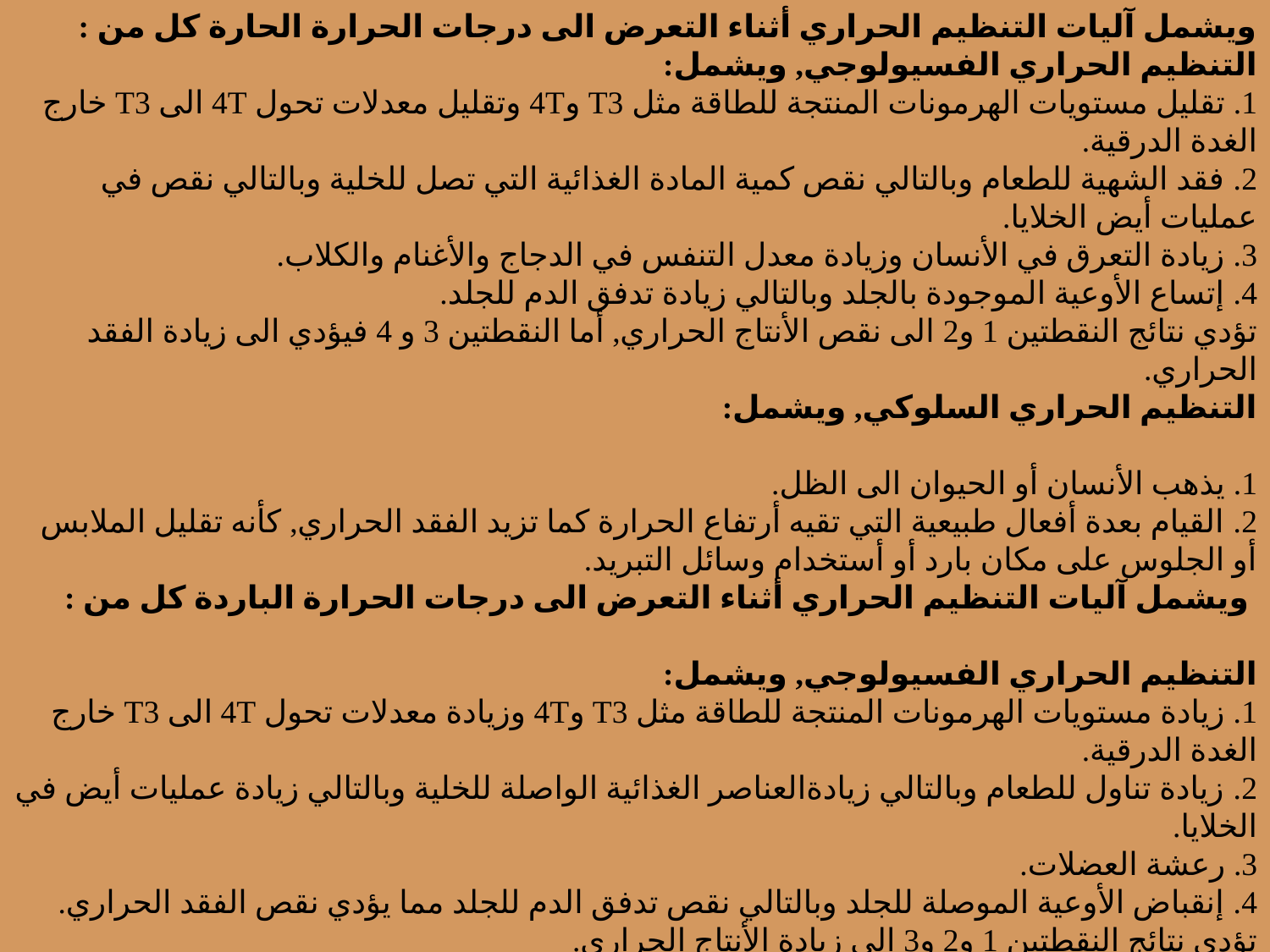

ويشمل آليات التنظيم الحراري أثناء التعرض الى درجات الحرارة الحارة كل من :
التنظيم الحراري الفسيولوجي, ويشمل:
1. تقليل مستويات الهرمونات المنتجة للطاقة مثل T3 و4T وتقليل معدلات تحول 4T الى T3 خارج الغدة الدرقية.
2. فقد الشهية للطعام وبالتالي نقص كمية المادة الغذائية التي تصل للخلية وبالتالي نقص في عمليات أيض الخلايا.
3. زيادة التعرق في الأنسان وزيادة معدل التنفس في الدجاج والأغنام والكلاب.
4. إتساع الأوعية الموجودة بالجلد وبالتالي زيادة تدفق الدم للجلد.
تؤدي نتائج النقطتين 1 و2 الى نقص الأنتاج الحراري, أما النقطتين 3 و 4 فيؤدي الى زيادة الفقد الحراري.
التنظيم الحراري السلوكي, ويشمل:

1. يذهب الأنسان أو الحيوان الى الظل.
2. القيام بعدة أفعال طبيعية التي تقيه أرتفاع الحرارة كما تزيد الفقد الحراري, كأنه تقليل الملابس أو الجلوس على مكان بارد أو أستخدام وسائل التبريد.
 ويشمل آليات التنظيم الحراري أثناء التعرض الى درجات الحرارة الباردة كل من :

التنظيم الحراري الفسيولوجي, ويشمل:
1. زيادة مستويات الهرمونات المنتجة للطاقة مثل T3 و4T وزيادة معدلات تحول 4T الى T3 خارج الغدة الدرقية.
2. زيادة تناول للطعام وبالتالي زيادةالعناصر الغذائية الواصلة للخلية وبالتالي زيادة عمليات أيض في الخلايا.
3. رعشة العضلات.
4. إنقباض الأوعية الموصلة للجلد وبالتالي نقص تدفق الدم للجلد مما يؤدي نقص الفقد الحراري.
تؤدي نتائج النقطتين 1 و2 و3 الى زيادة الأنتاج الحراري.
التنظيم الحراري السلوكي, ويشمل:

1. يذهب الأنسان أو الحيوان الى لمناطق الدافئة.
2. القيام بعدة أفعال طبيعية ليقلل الفقد الحراري, كأنه الزيادة في أرتداء الملابس السميكة أو الجلوس على مكان دافئة أو الجلوس بجوار بعضها بالنسبة للحيوان.